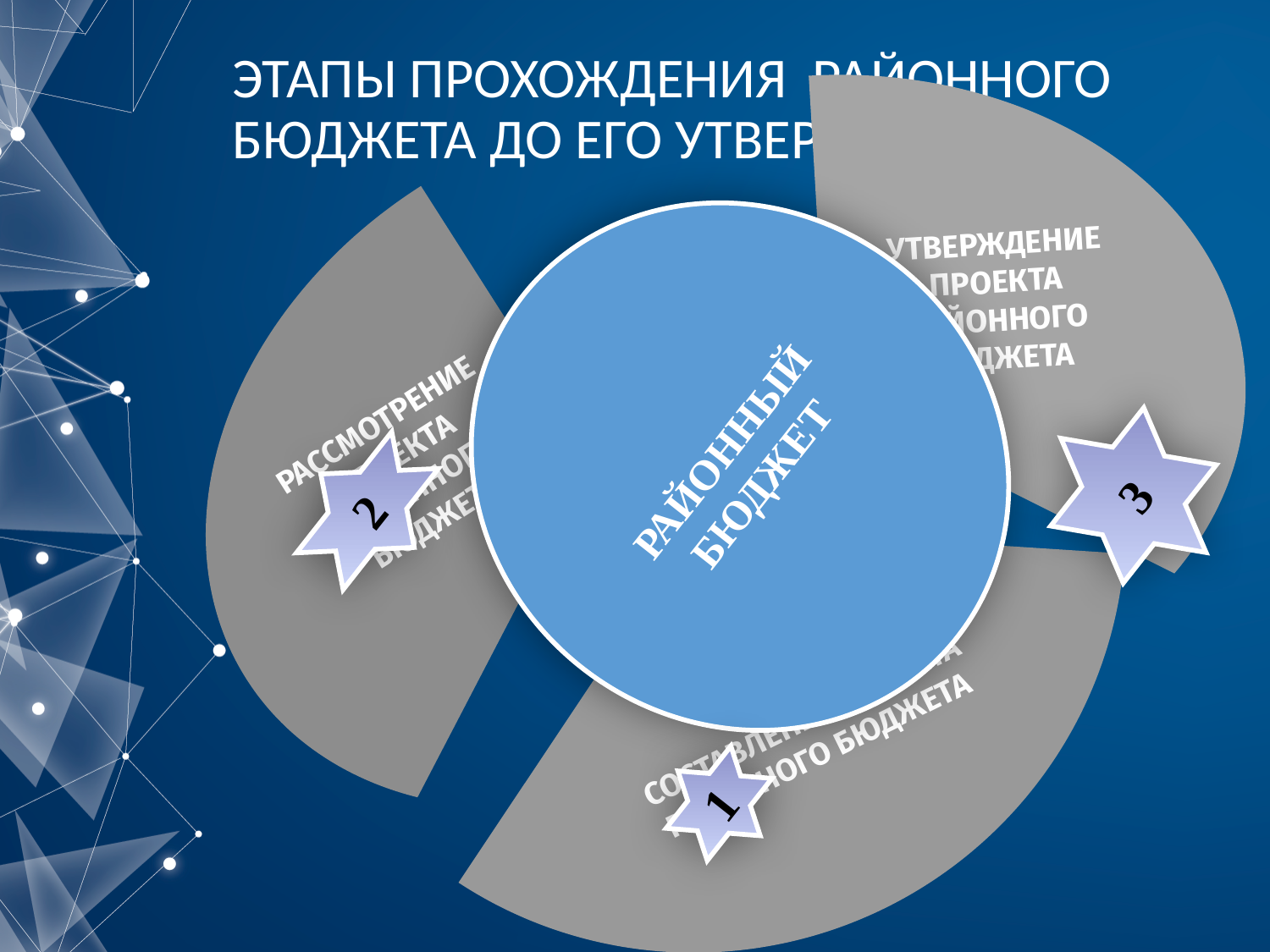

# ЭТАПЫ ПРОХОЖДЕНИЯ  РАЙОННОГО БЮДЖЕТА ДО ЕГО УТВЕРЖДЕНИЯ

УТВЕРЖДЕНИЕ ПРОЕКТА РАЙОННОГО БЮДЖЕТА

СОСТАВЛЕНИЕ ПРОЕКТА РАЙОННОГО БЮДЖЕТА

РАССМОТРЕНИЕ ПРОЕКТА РАЙОННОГО БЮДЖЕТА
РАЙОННЫЙ БЮДЖЕТ
3
3
2
1